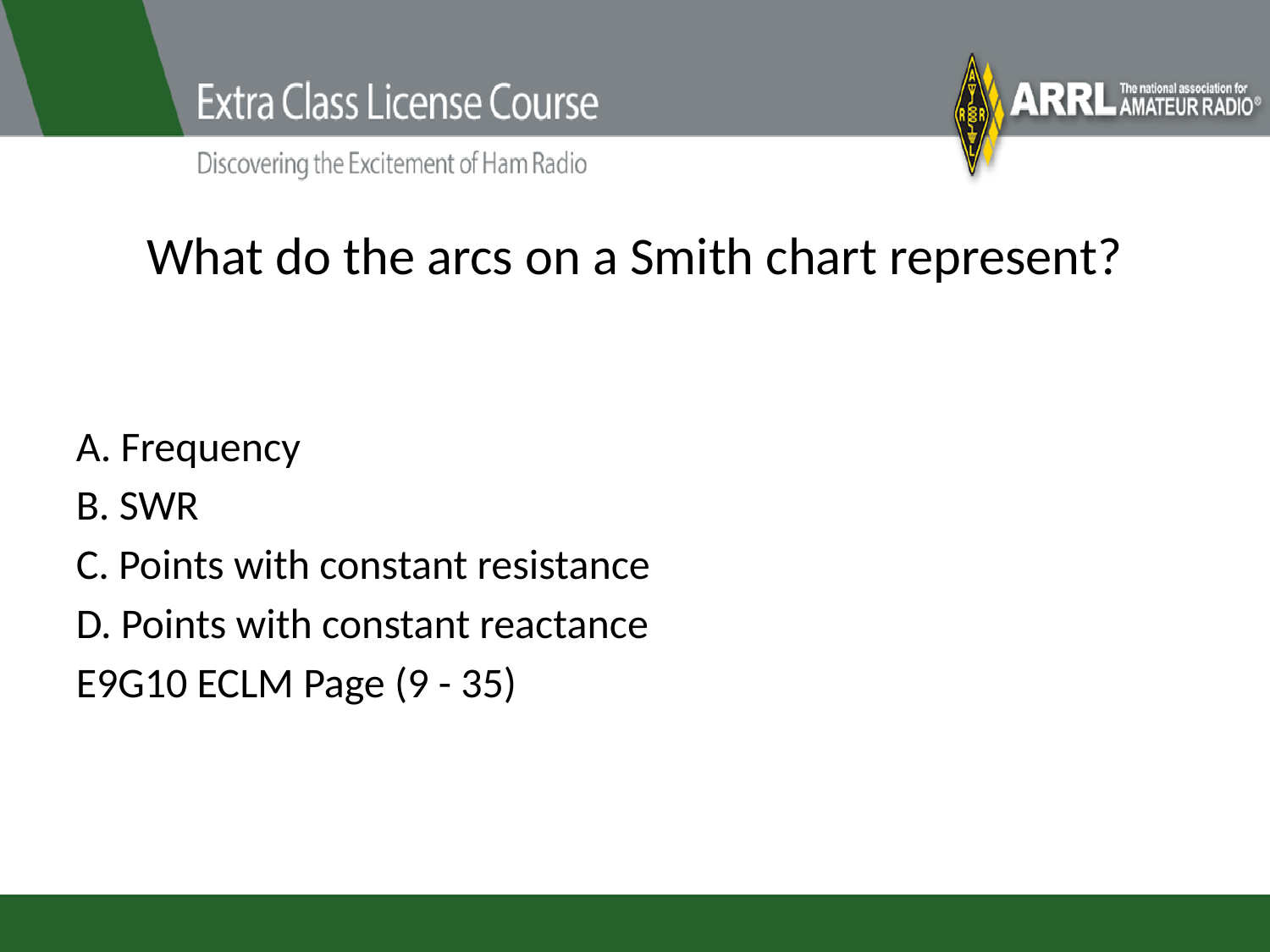

# What do the arcs on a Smith chart represent?
A. Frequency
B. SWR
C. Points with constant resistance
D. Points with constant reactance
E9G10 ECLM Page (9 - 35)